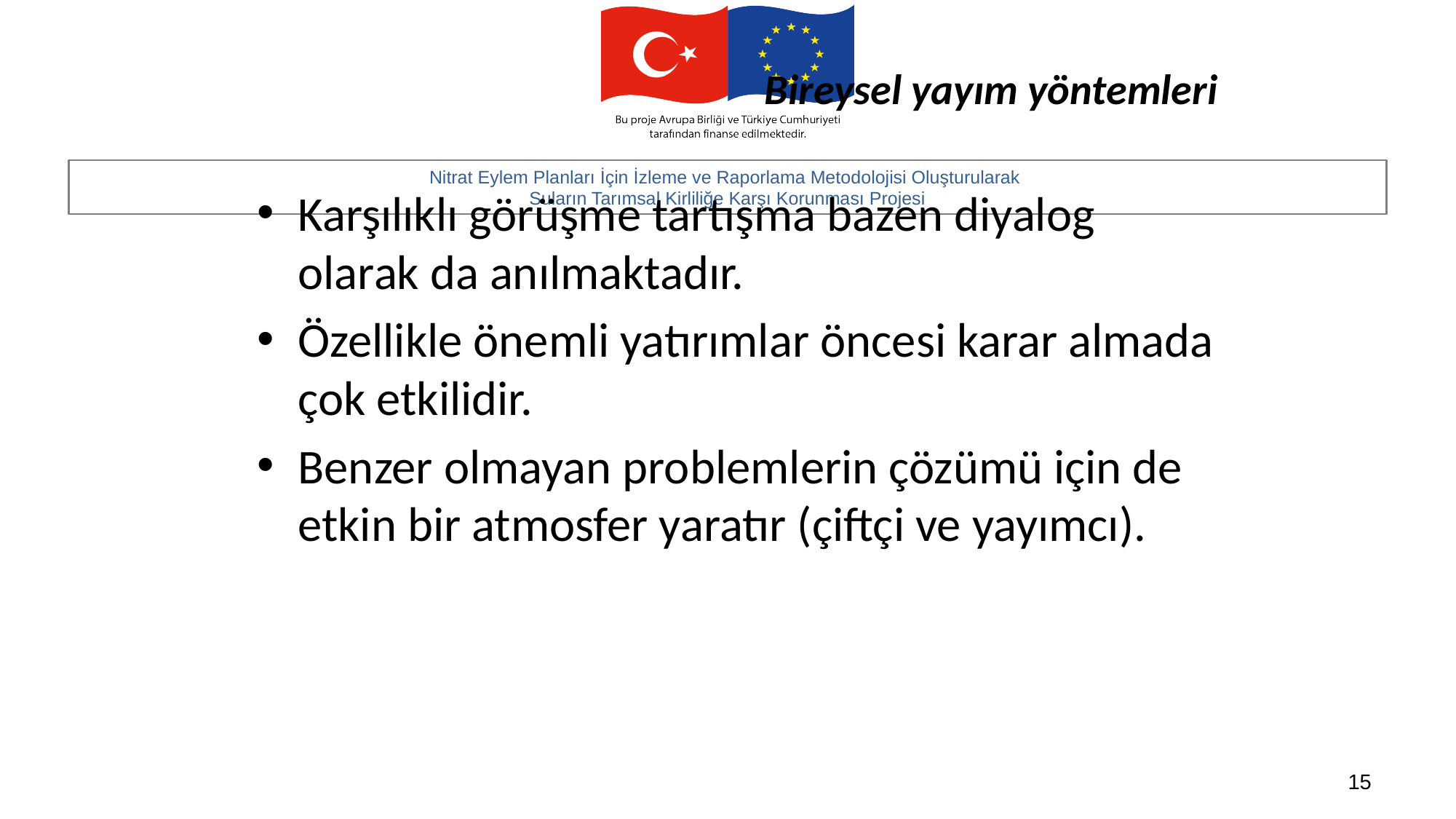

# Bireysel yayım yöntemleri
Karşılıklı görüşme tartışma bazen diyalog olarak da anılmaktadır.
Özellikle önemli yatırımlar öncesi karar almada çok etkilidir.
Benzer olmayan problemlerin çözümü için de etkin bir atmosfer yaratır (çiftçi ve yayımcı).
15